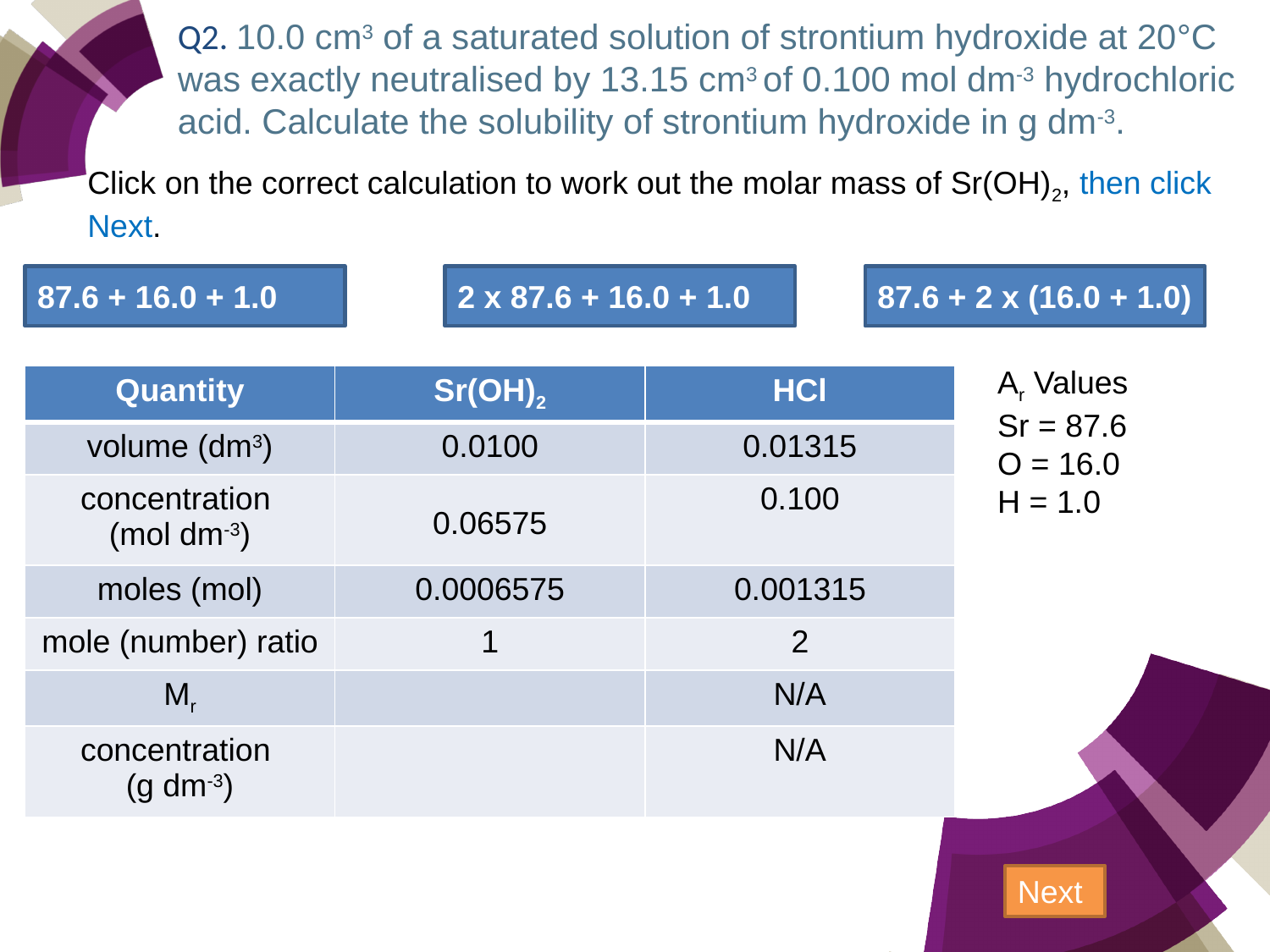

# Q2. 10.0 cm3 of a saturated solution of strontium hydroxide at 20°C was exactly neutralised by 13.15 cm3 of 0.100 mol dm-3 hydrochloric acid. Calculate the solubility of strontium hydroxide in g dm-3.
Click on the correct calculation to work out the molar mass of Sr(OH)2, then click Next.
87.6 + 16.0 + 1.0
2 x 87.6 + 16.0 + 1.0
87.6 + 2 x (16.0 + 1.0)
Select the correct formula for strontium hydroxide:
Ar Values
Sr = 87.6
O = 16.0
H = 1.0
| Quantity | Sr(OH)2 | HCl |
| --- | --- | --- |
| volume (dm3) | 0.0100 | 0.01315 |
| concentration (mol dm-3) |  | 0.100 |
| moles (mol) | 0.0006575 | 0.001315 |
| mole (number) ratio | 1 | 2 |
| Mr |  | N/A |
| concentration (g dm-3) |  | N/A |
0.06575
Next